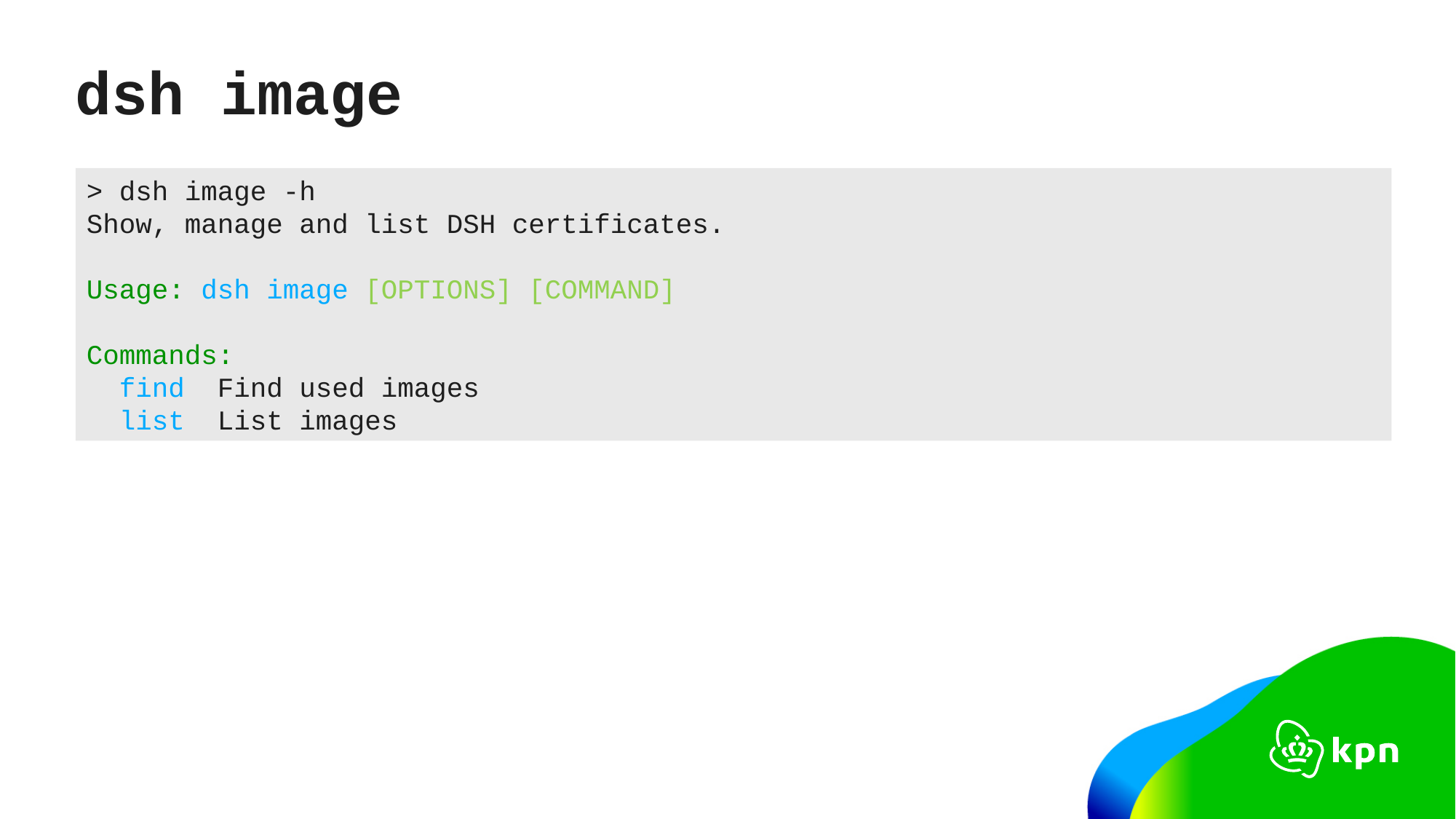

# dsh image
> dsh image -h
Show, manage and list DSH certificates.

Usage: dsh image [OPTIONS] [COMMAND]

Commands:
  find  Find used images
  list  List images